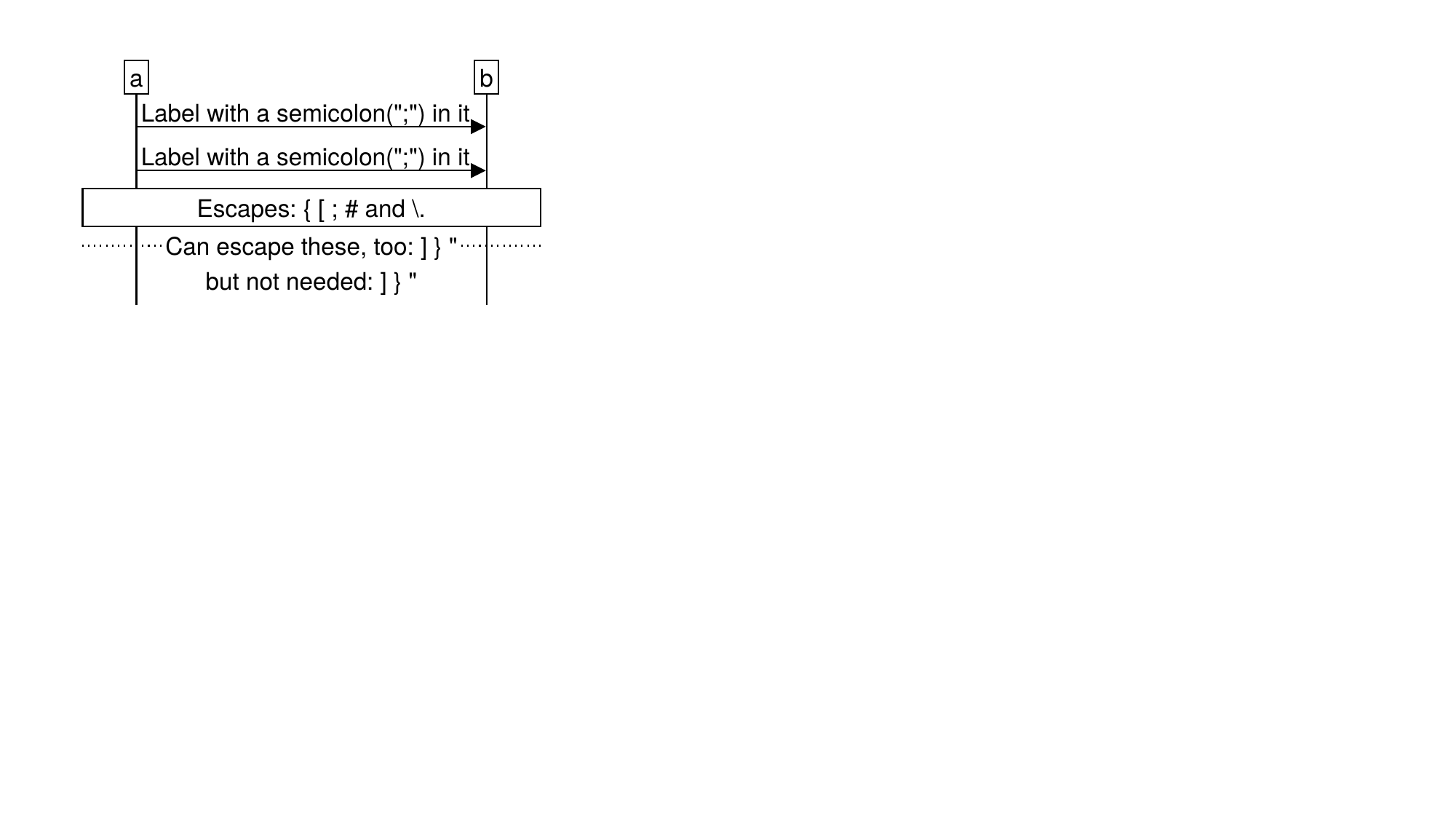

a
b
Label with a semicolon(";") in it
Label with a semicolon(";") in it
Escapes: { [ ; # and \.
Can escape these, too: ] } "
but not needed: ] } "